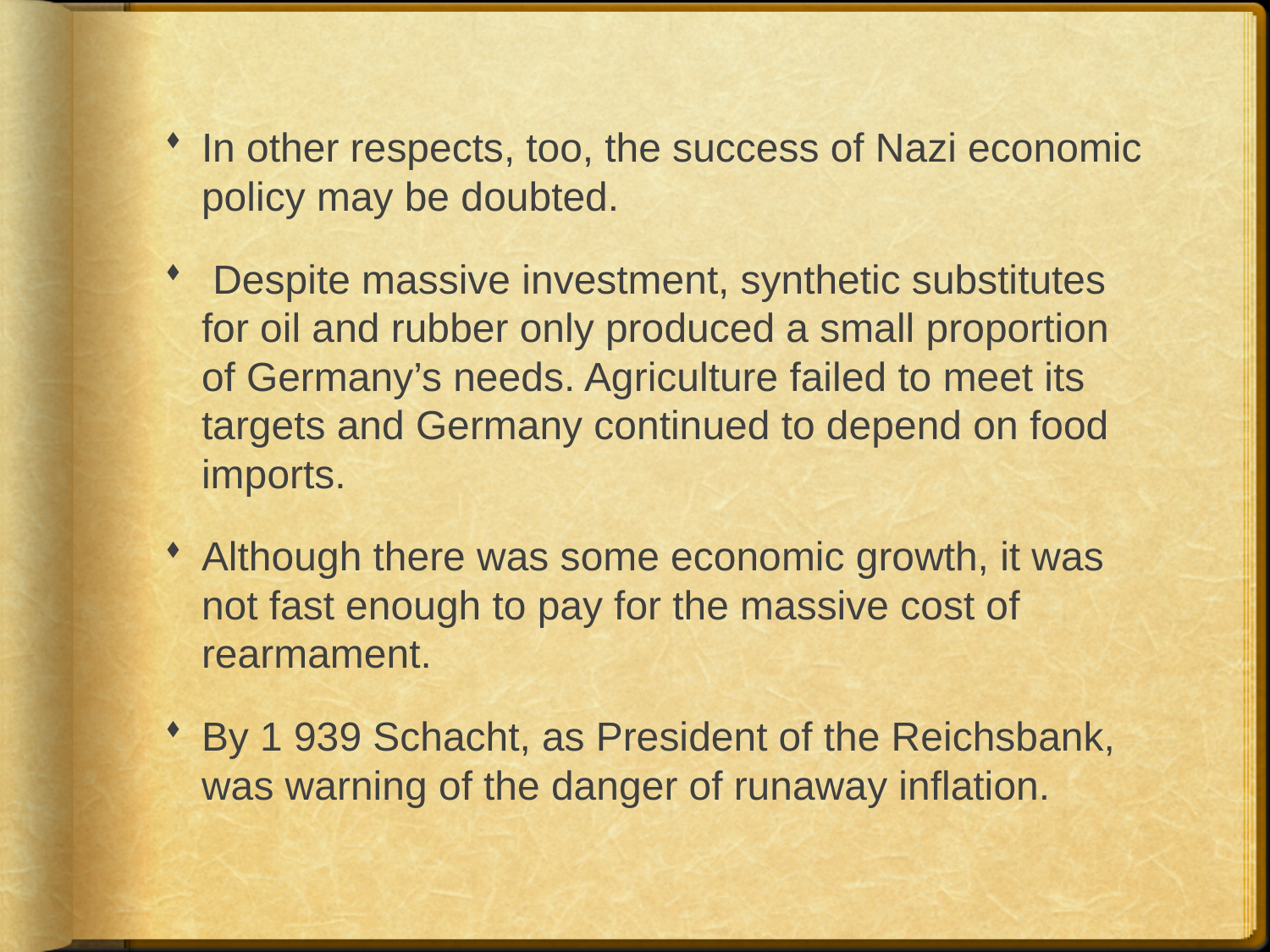

In other respects, too, the success of Nazi economic policy may be doubted.
 Despite massive investment, synthetic substitutes for oil and rubber only produced a small proportion of Germany’s needs. Agriculture failed to meet its targets and Germany continued to depend on food imports.
Although there was some economic growth, it was not fast enough to pay for the massive cost of rearmament.
By 1 939 Schacht, as President of the Reichsbank, was warning of the danger of runaway inflation.